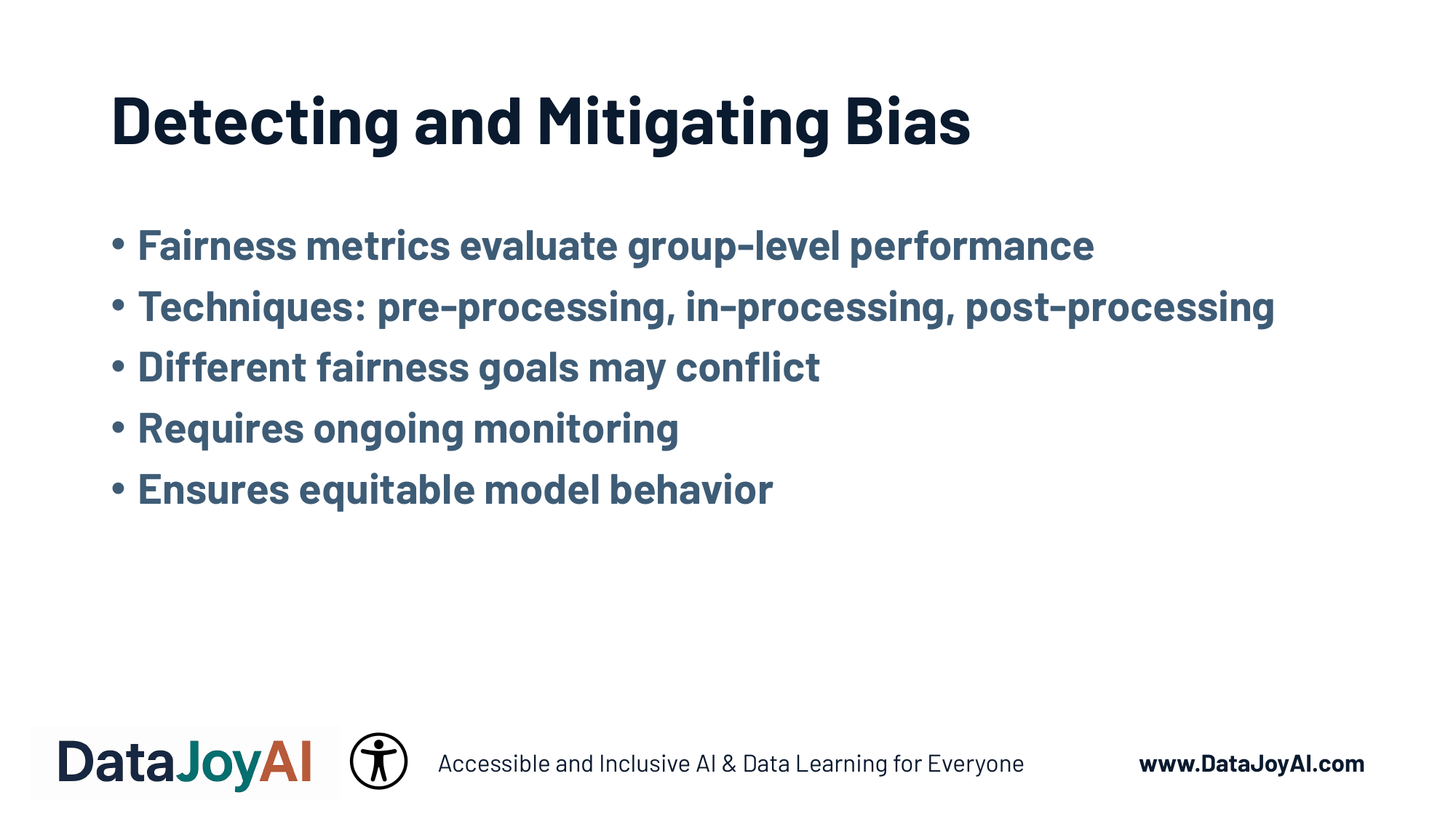

# Detecting and Mitigating Bias
Fairness metrics evaluate group-level performance
Techniques: pre-processing, in-processing, post-processing
Different fairness goals may conflict
Requires ongoing monitoring
Ensures equitable model behavior